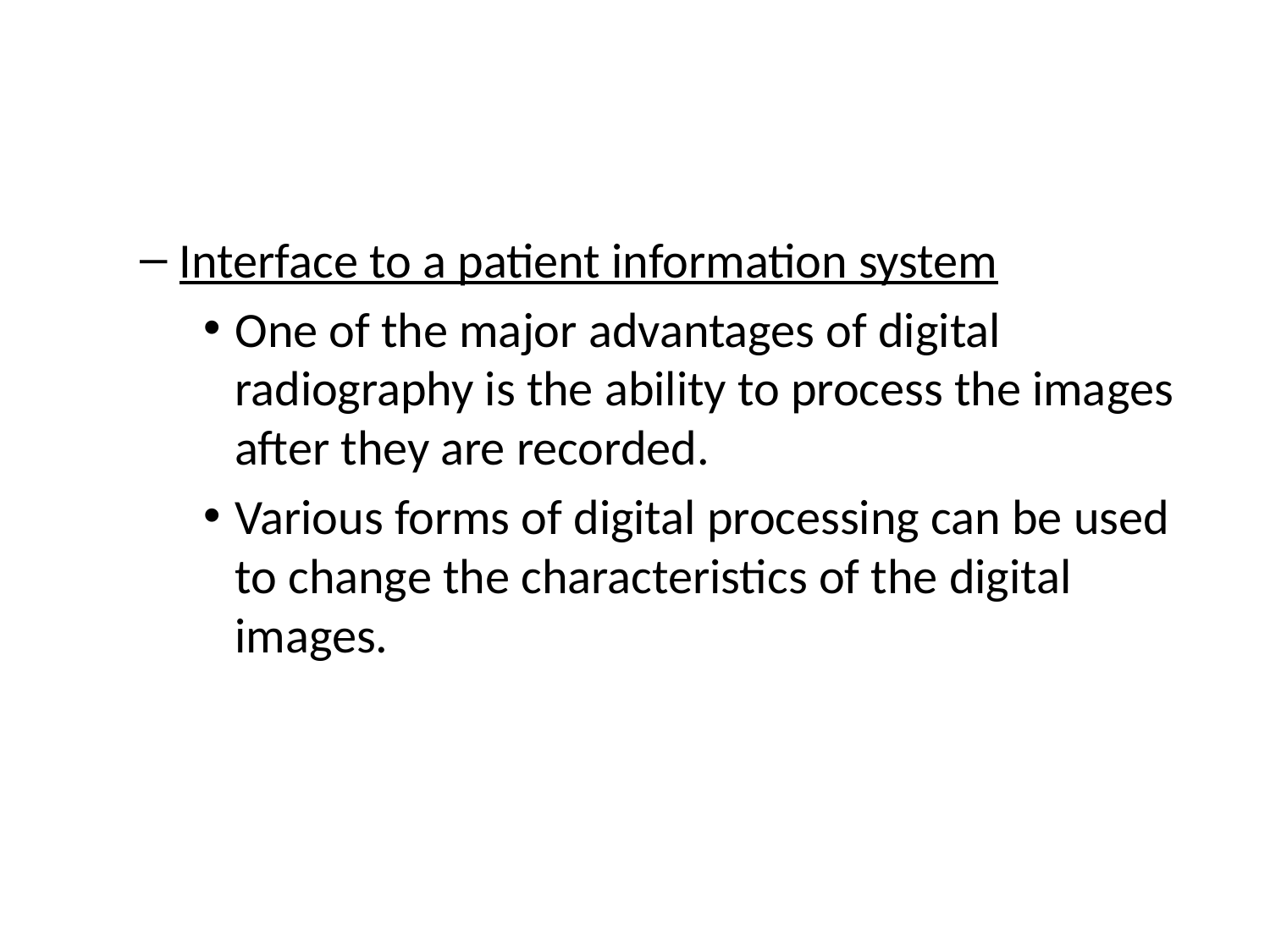

#
Interface to a patient information system
One of the major advantages of digital radiography is the ability to process the images after they are recorded.
Various forms of digital processing can be used to change the characteristics of the digital images.